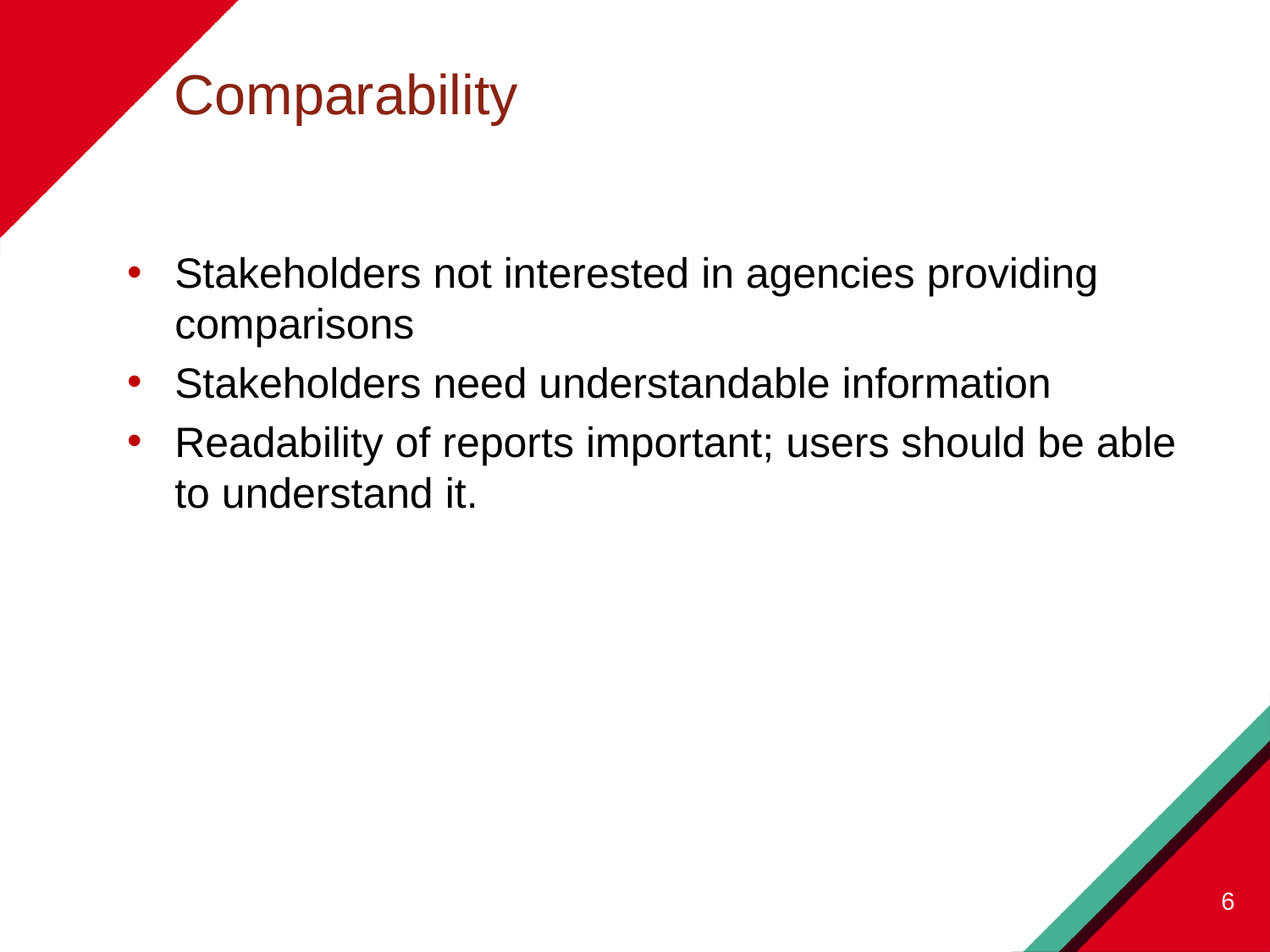

# Comparability
Stakeholders not interested in agencies providing comparisons
Stakeholders need understandable information
Readability of reports important; users should be able to understand it.

6